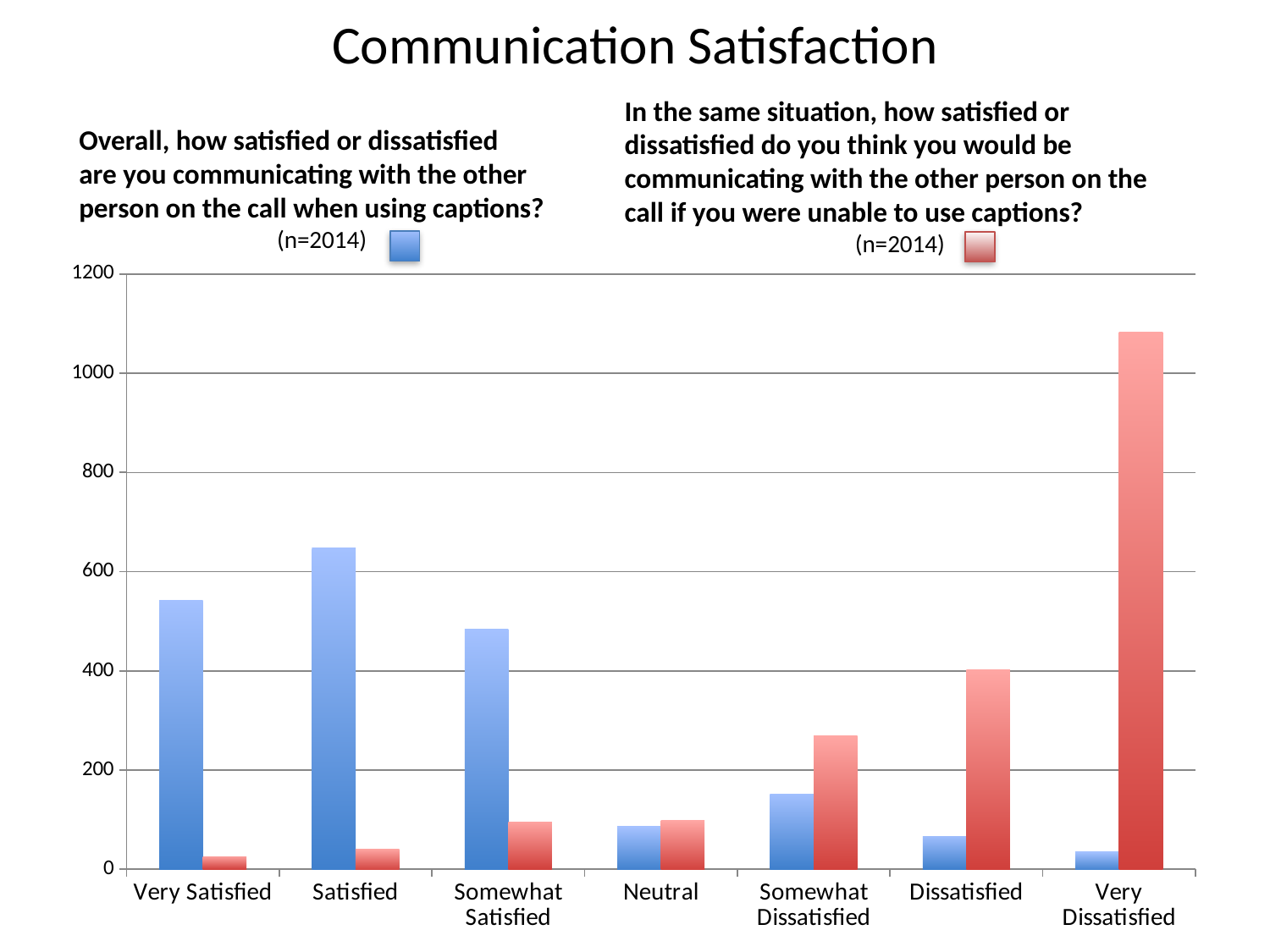

# Communication Satisfaction
In the same situation, how satisfied or dissatisfied do you think you would be communicating with the other person on the call if you were unable to use captions?
(n=2014)

Overall, how satisfied or dissatisfied
are you communicating with the other
person on the call when using captions?
(n=2014)

### Chart

| Category |  |  |
|---|---|---|
| Very Satisfied | 542.0 | 25.0 |
| Satisfied | 648.0 | 41.0 |
| Somewhat Satisfied | 484.0 | 95.0 |
| Neutral | 86.0 | 99.0 |
| Somewhat Dissatisfied | 152.0 | 269.0 |
| Dissatisfied | 66.0 | 402.0 |
| Very Dissatisfied | 36.0 | 1083.0 |